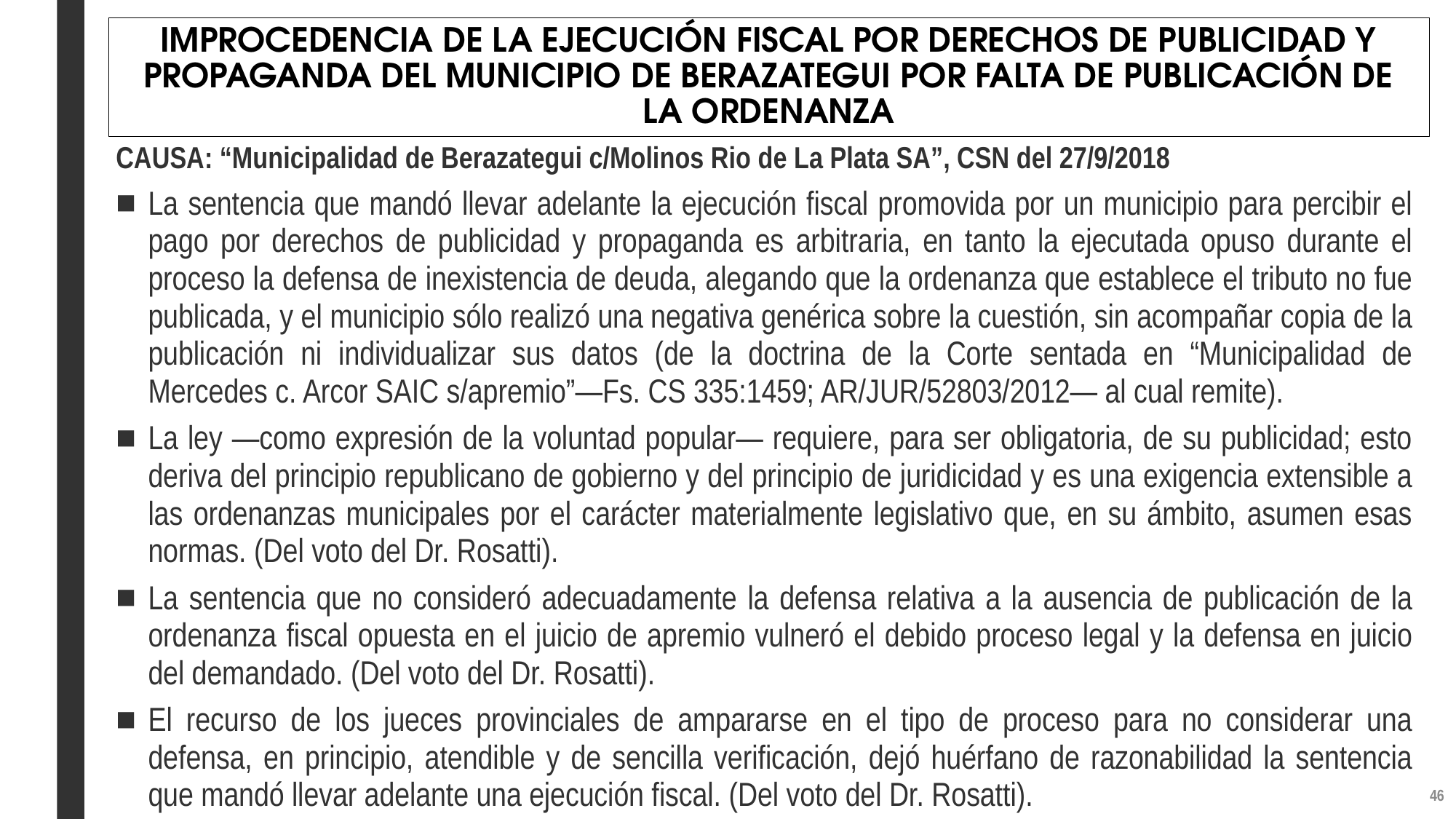

# IMPROCEDENCIA DE LA EJECUCIÓN FISCAL POR DERECHOS DE PUBLICIDAD Y PROPAGANDA DEL MUNICIPIO DE BERAZATEGUI POR FALTA DE PUBLICACIÓN DE LA ORDENANZA
CAUSA: “Municipalidad de Berazategui c/Molinos Rio de La Plata SA”, CSN del 27/9/2018
La sentencia que mandó llevar adelante la ejecución fiscal promovida por un municipio para percibir el pago por derechos de publicidad y propaganda es arbitraria, en tanto la ejecutada opuso durante el proceso la defensa de inexistencia de deuda, alegando que la ordenanza que establece el tributo no fue publicada, y el municipio sólo realizó una negativa genérica sobre la cuestión, sin acompañar copia de la publicación ni individualizar sus datos (de la doctrina de la Corte sentada en “Municipalidad de Mercedes c. Arcor SAIC s/apremio”—Fs. CS 335:1459; AR/JUR/52803/2012— al cual remite).
La ley —como expresión de la voluntad popular— requiere, para ser obligatoria, de su publicidad; esto deriva del principio republicano de gobierno y del principio de juridicidad y es una exigencia extensible a las ordenanzas municipales por el carácter materialmente legislativo que, en su ámbito, asumen esas normas. (Del voto del Dr. Rosatti).
La sentencia que no consideró adecuadamente la defensa relativa a la ausencia de publicación de la ordenanza fiscal opuesta en el juicio de apremio vulneró el debido proceso legal y la defensa en juicio del demandado. (Del voto del Dr. Rosatti).
El recurso de los jueces provinciales de ampararse en el tipo de proceso para no considerar una defensa, en principio, atendible y de sencilla verificación, dejó huérfano de razonabilidad la sentencia que mandó llevar adelante una ejecución fiscal. (Del voto del Dr. Rosatti).
46